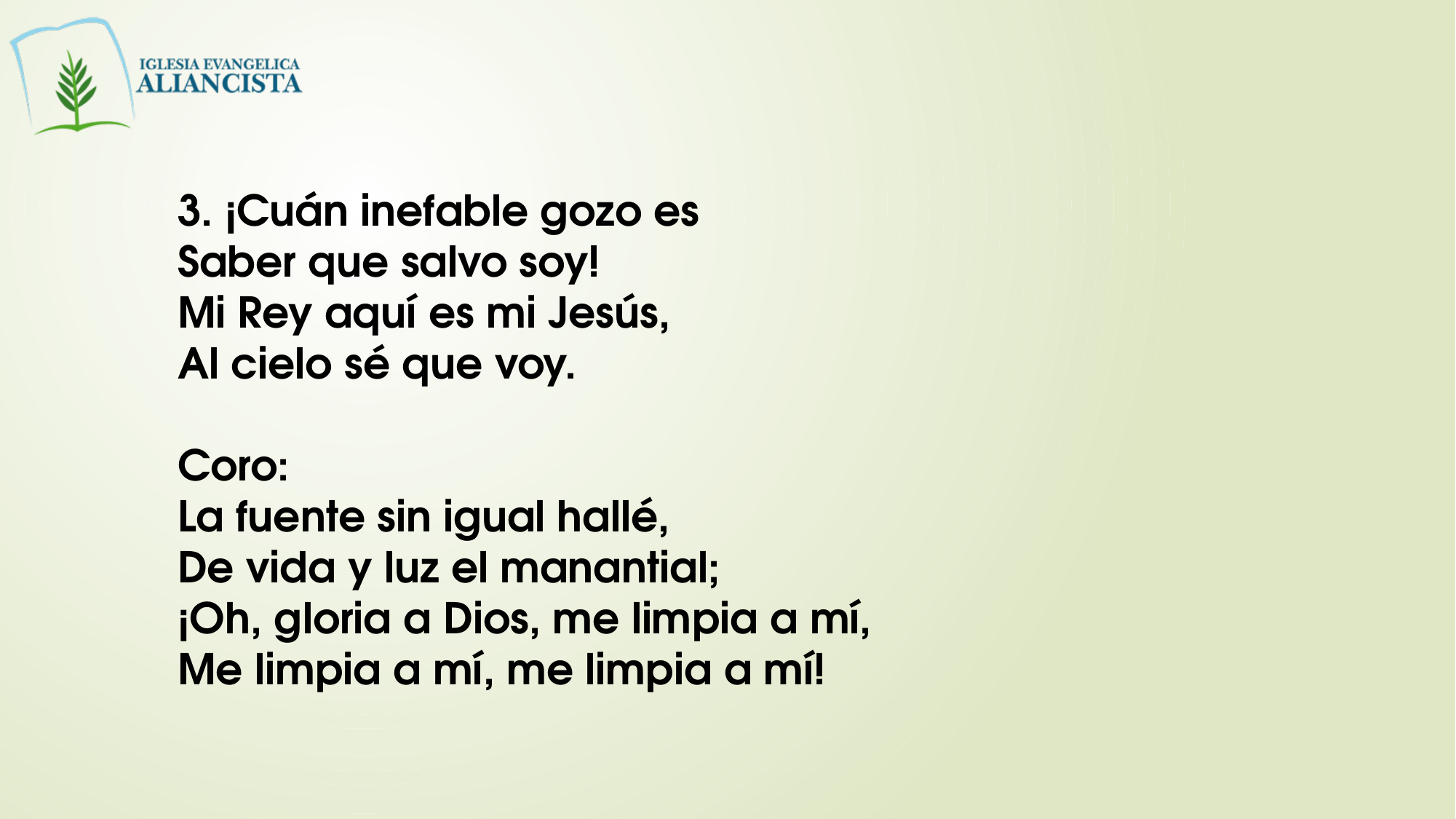

3. ¡Cuán inefable gozo es
Saber que salvo soy!
Mi Rey aquí es mi Jesús,
Al cielo sé que voy.

Coro:
La fuente sin igual hallé,
De vida y luz el manantial;
¡Oh, gloria a Dios, me limpia a mí,
Me limpia a mí, me limpia a mí!